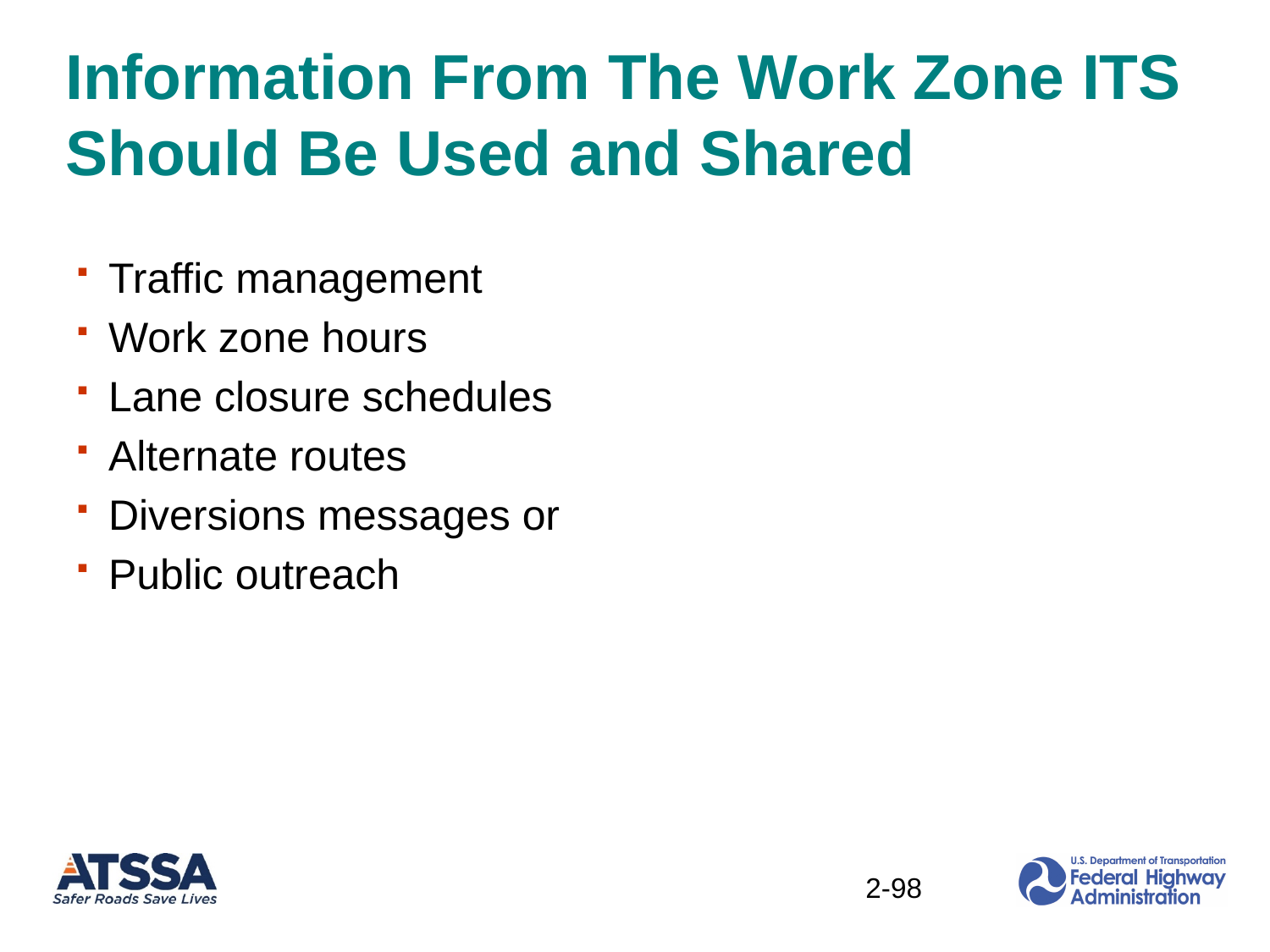

# Information From The Work Zone ITS Should Be Used and Shared
Traffic management
Work zone hours
Lane closure schedules
Alternate routes
Diversions messages or
Public outreach